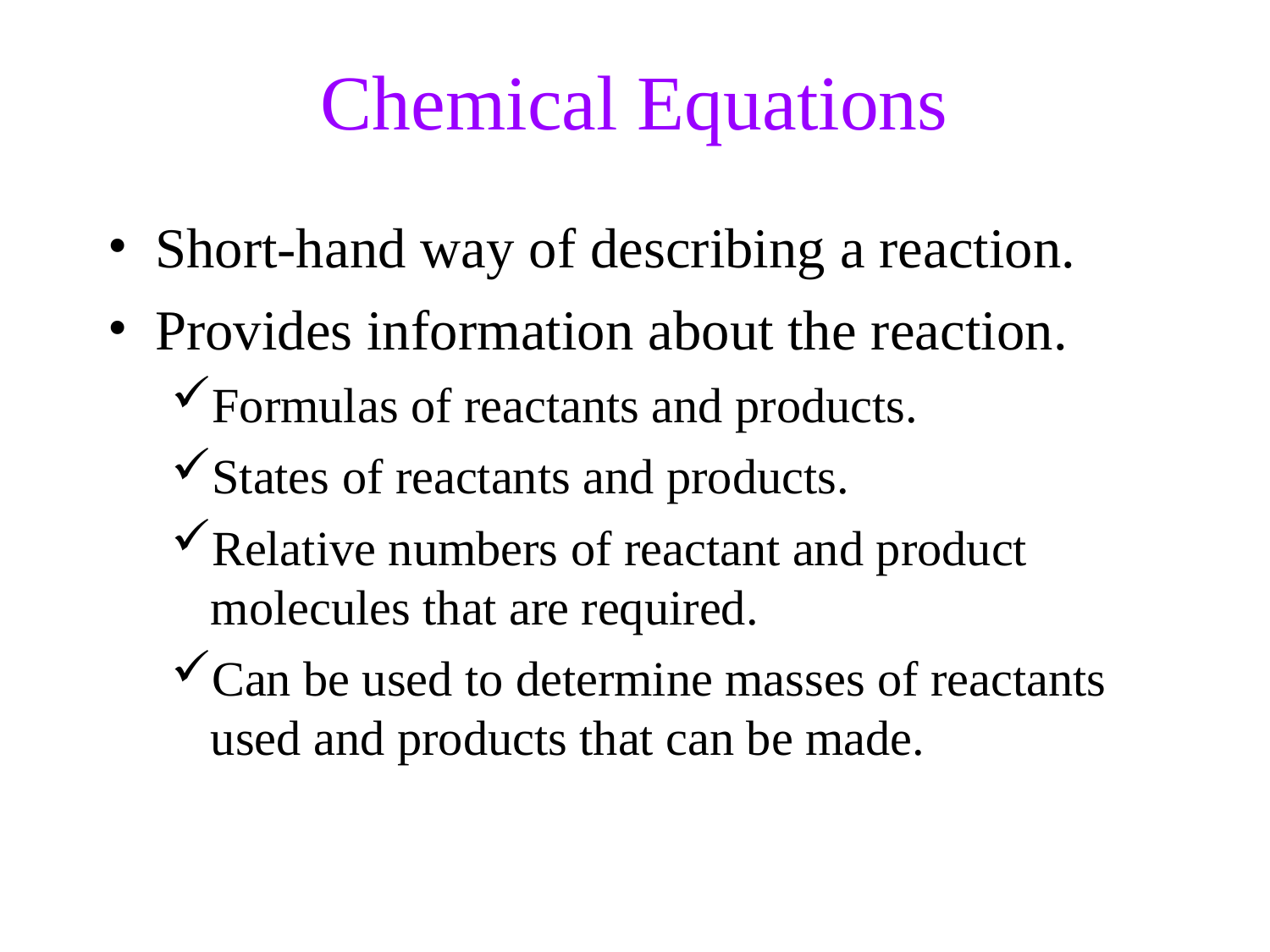

Chemical Equations
Short-hand way of describing a reaction.
Provides information about the reaction.
Formulas of reactants and products.
States of reactants and products.
Relative numbers of reactant and product molecules that are required.
Can be used to determine masses of reactants used and products that can be made.